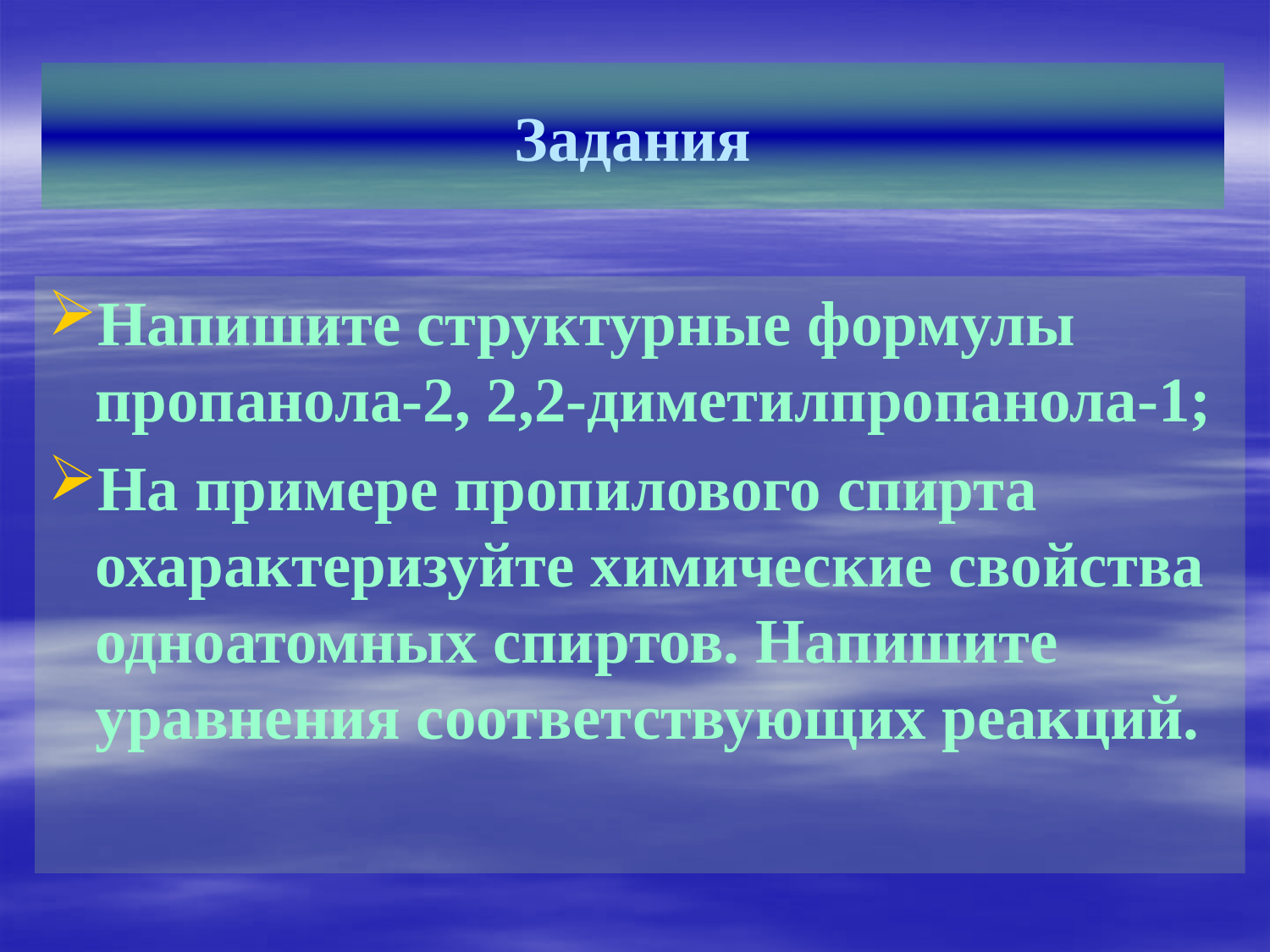

# Задания
Напишите структурные формулы пропанола-2, 2,2-диметилпропанола-1;
На примере пропилового спирта охарактеризуйте химические свойства одноатомных спиртов. Напишите уравнения соответствующих реакций.